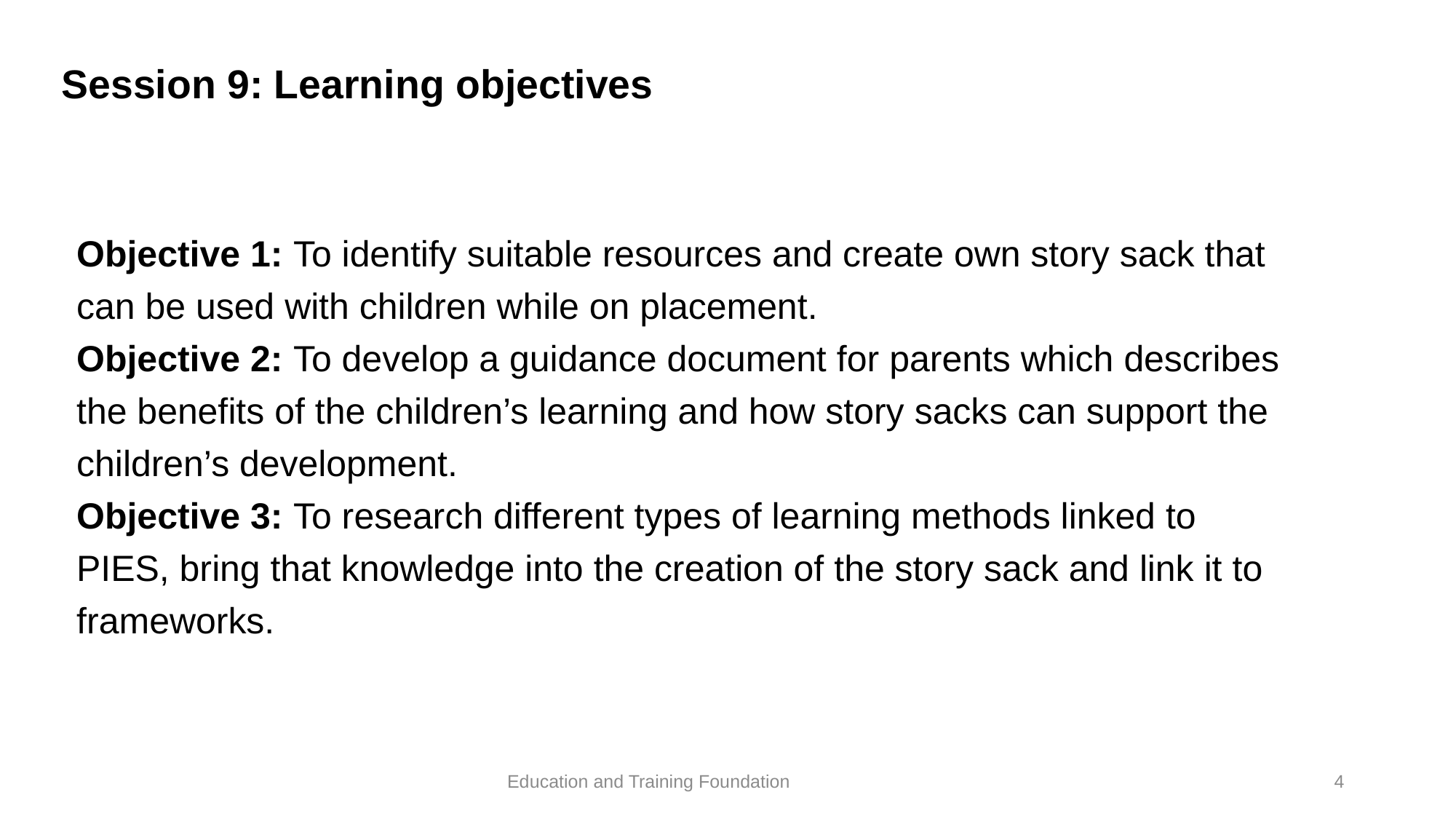

# Session 9: Learning objectives

Objective 1: To identify suitable resources and create own story sack that can be used with children while on placement.
Objective 2: To develop a guidance document for parents which describes the benefits of the children’s learning and how story sacks can support the children’s development.
Objective 3: To research different types of learning methods linked to PIES, bring that knowledge into the creation of the story sack and link it to frameworks.
4
Education and Training Foundation